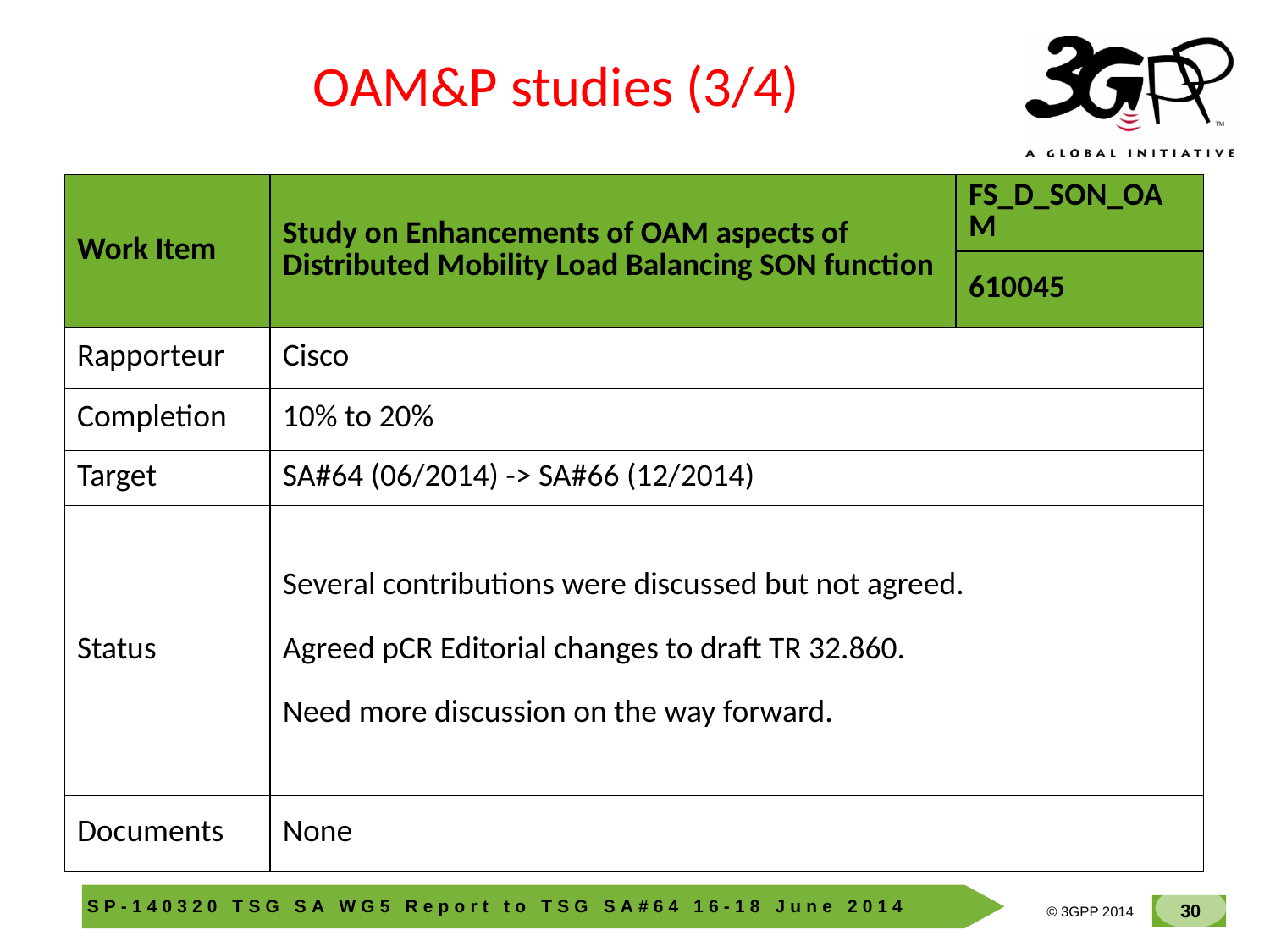

OAM&P studies (3/4)
| Work Item | Study on Enhancements of OAM aspects of Distributed Mobility Load Balancing SON function | FS\_D\_SON\_OAM |
| --- | --- | --- |
|  |  | 610045 |
| Rapporteur | Cisco |  |
| Completion | 10% to 20% |  |
| Target | SA#64 (06/2014) -> SA#66 (12/2014) |  |
| Status | Several contributions were discussed but not agreed. Agreed pCR Editorial changes to draft TR 32.860. Need more discussion on the way forward. |  |
| Documents | None |  |